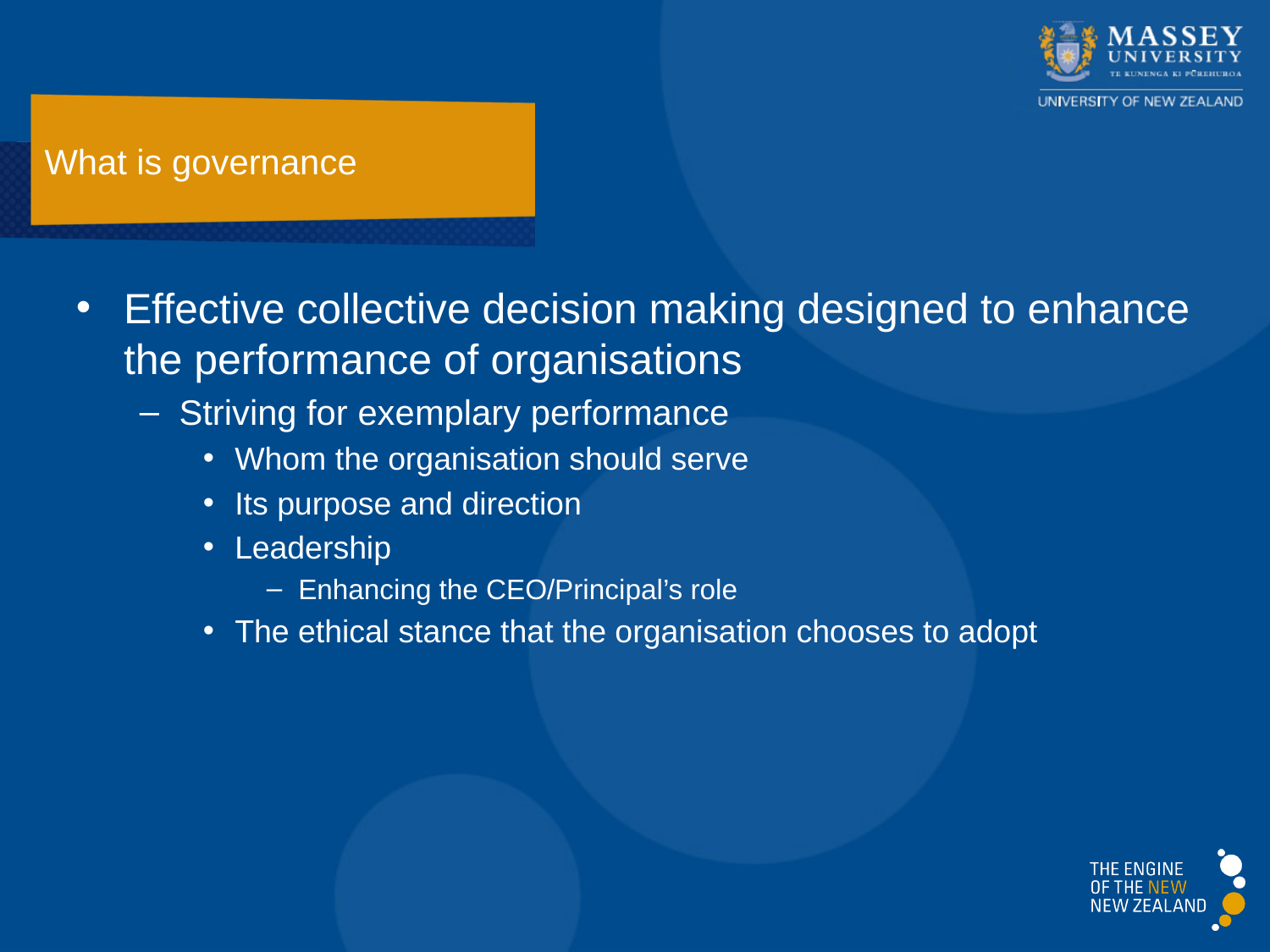

# What is governance
Effective collective decision making designed to enhance the performance of organisations
Striving for exemplary performance
Whom the organisation should serve
Its purpose and direction
Leadership
Enhancing the CEO/Principal’s role
The ethical stance that the organisation chooses to adopt